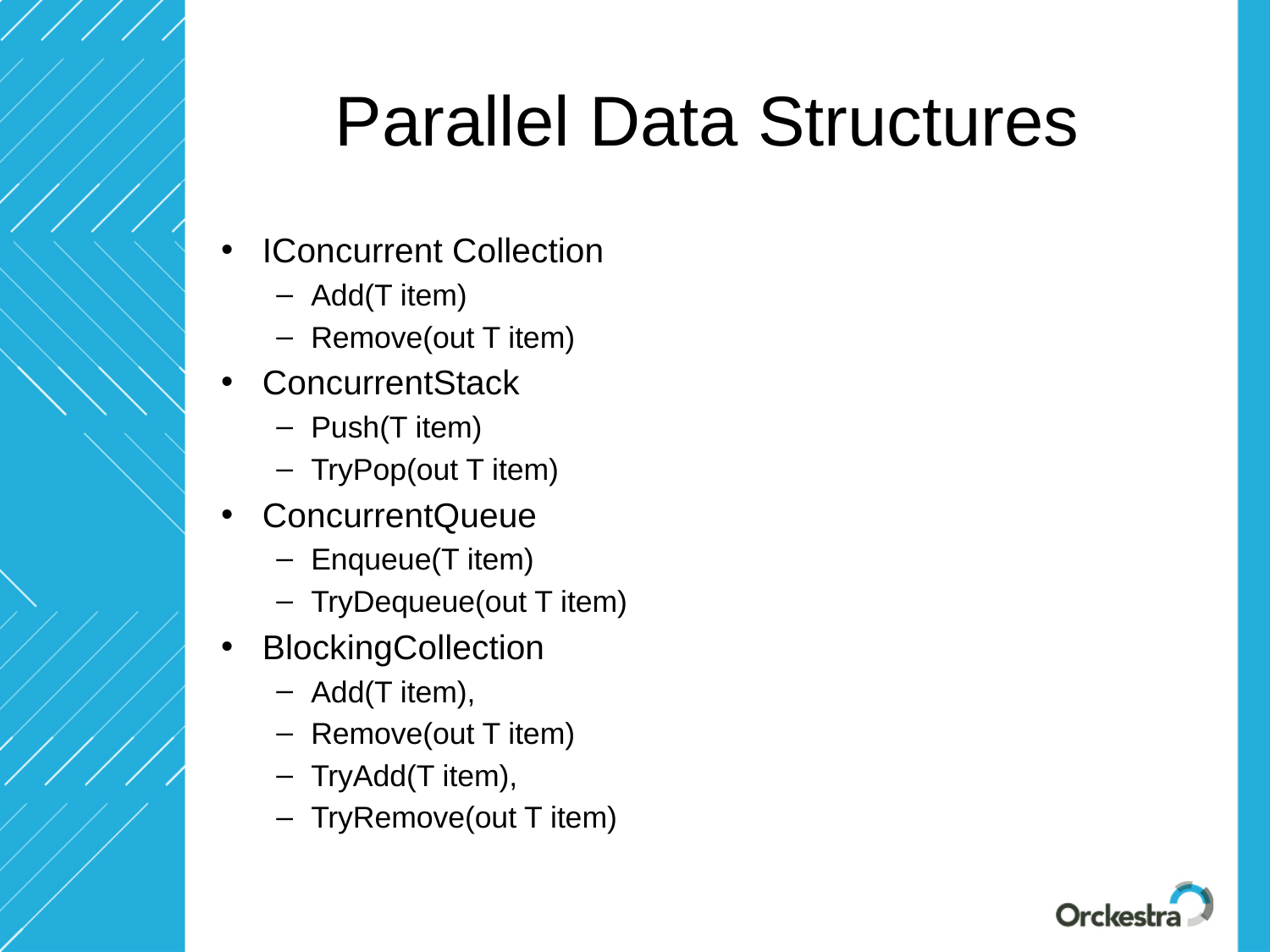

# Parallel Data Structures
IConcurrent Collection
Add(T item)
Remove(out T item)
ConcurrentStack
Push(T item)
TryPop(out T item)
ConcurrentQueue
Enqueue(T item)
TryDequeue(out T item)
BlockingCollection
Add(T item),
Remove(out T item)
TryAdd(T item),
TryRemove(out T item)